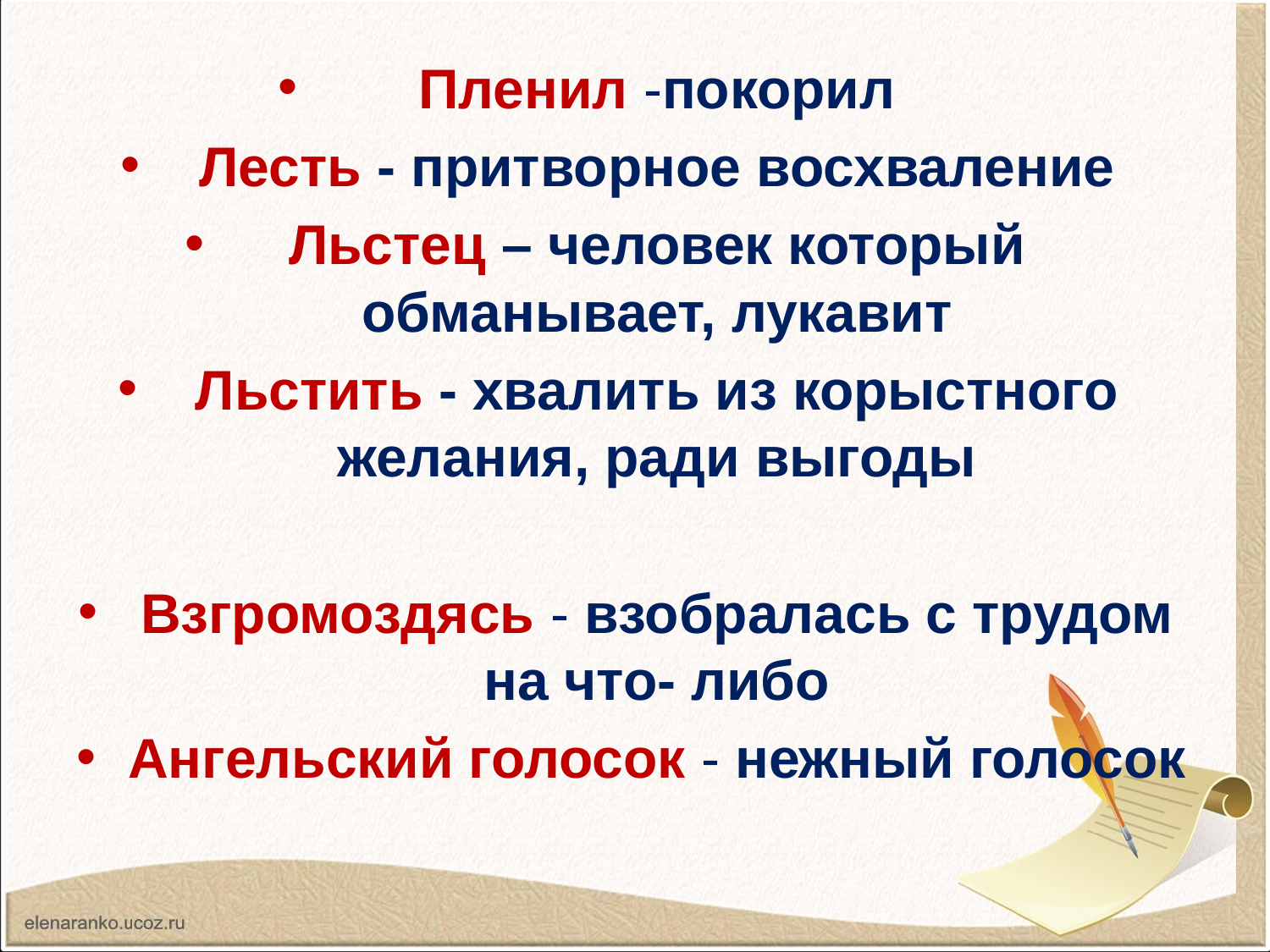

Пленил -покорил
Лесть - притворное восхваление
Льстец – человек который обманывает, лукавит
Льстить - хвалить из корыстного желания, ради выгоды

Взгромоздясь - взобралась с трудом на что- либо
Ангельский голосок - нежный голосок